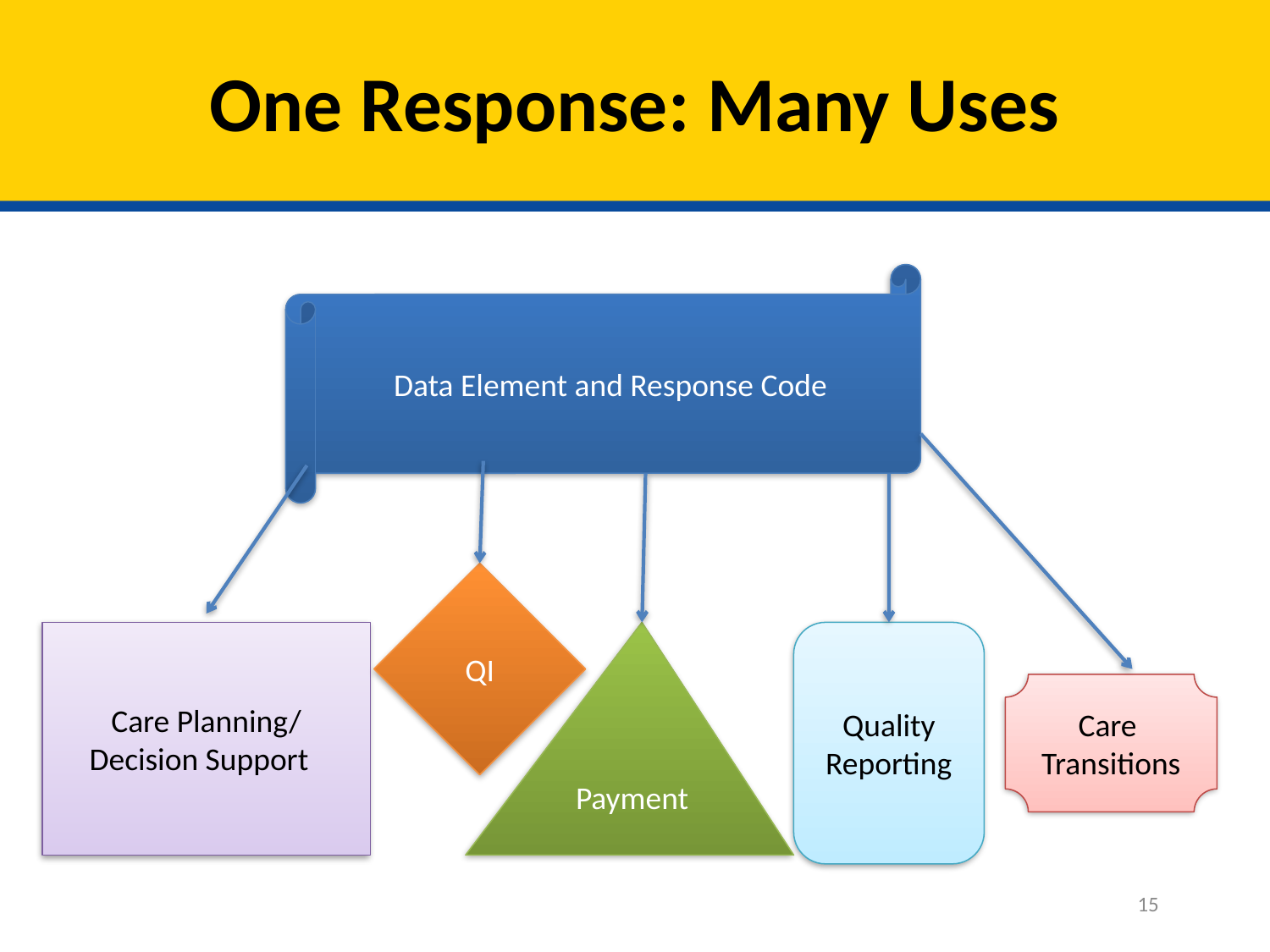

# One Response: Many Uses
Data Element and Response Code
QI
Care Planning/
Decision Support
Payment
Quality Reporting
Care  Transitions
15